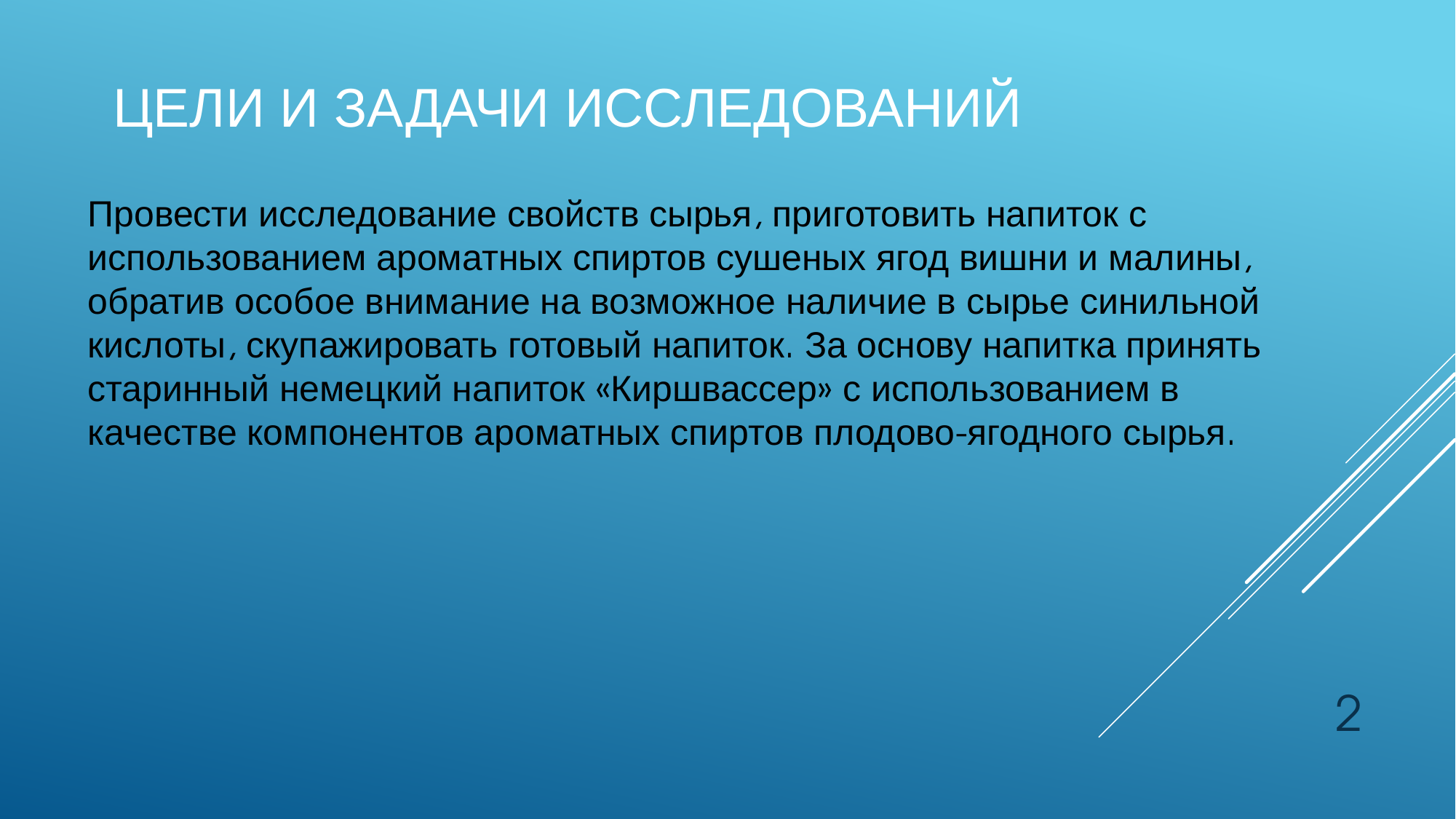

# Цели и задачи исследований
Провести исследование свойств сырья, приготовить напиток с использованием ароматных спиртов сушеных ягод вишни и малины, обратив особое внимание на возможное наличие в сырье синильной кислоты, скупажировать готовый напиток. За основу напитка принять старинный немецкий напиток «Киршвассер» с использованием в качестве компонентов ароматных спиртов плодово-ягодного сырья.
2